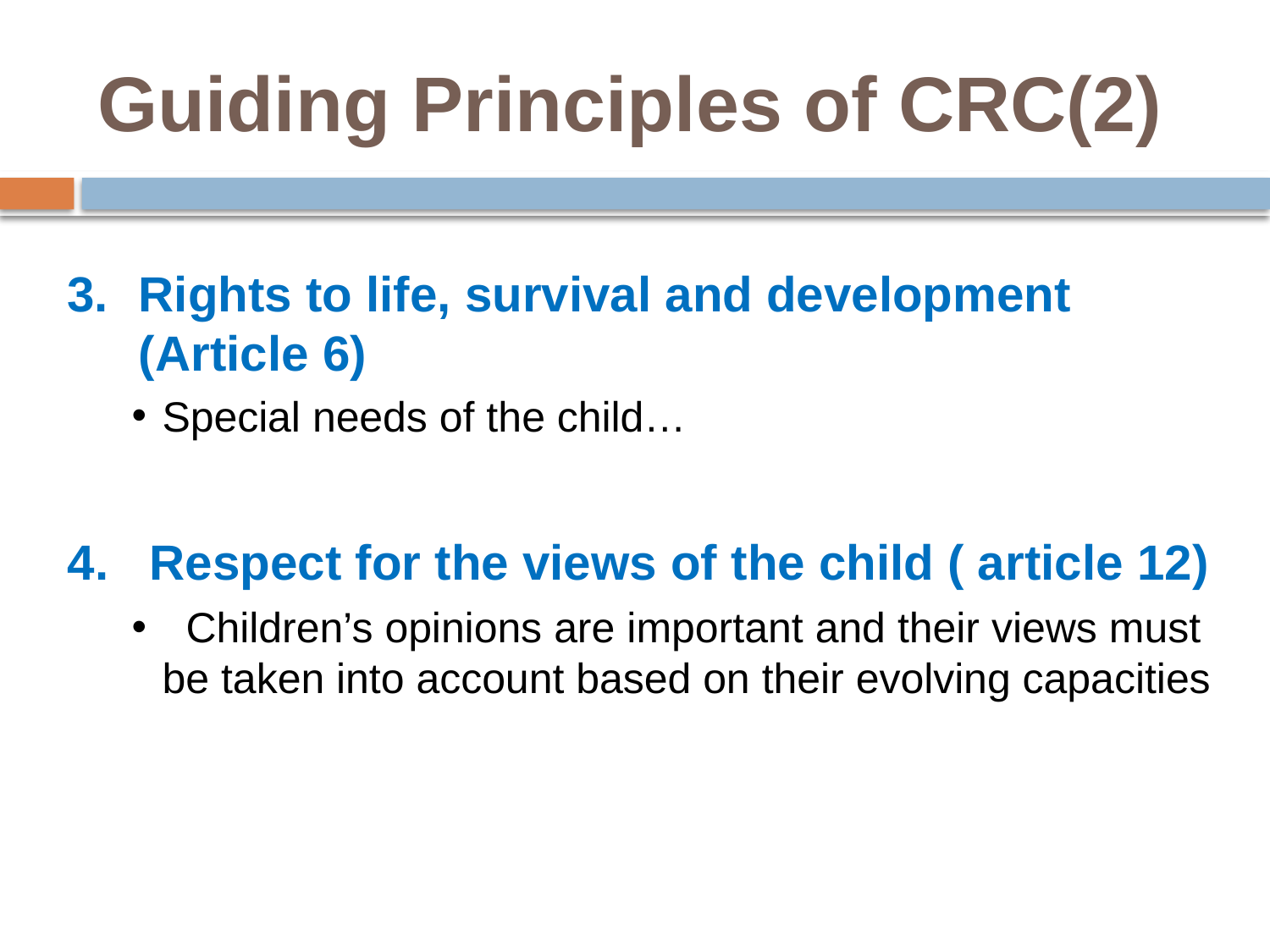

# Guiding Principles of CRC(2)
Rights to life, survival and development (Article 6)
Special needs of the child…

4.   Respect for the views of the child ( article 12)
  Children’s opinions are important and their views must be taken into account based on their evolving capacities